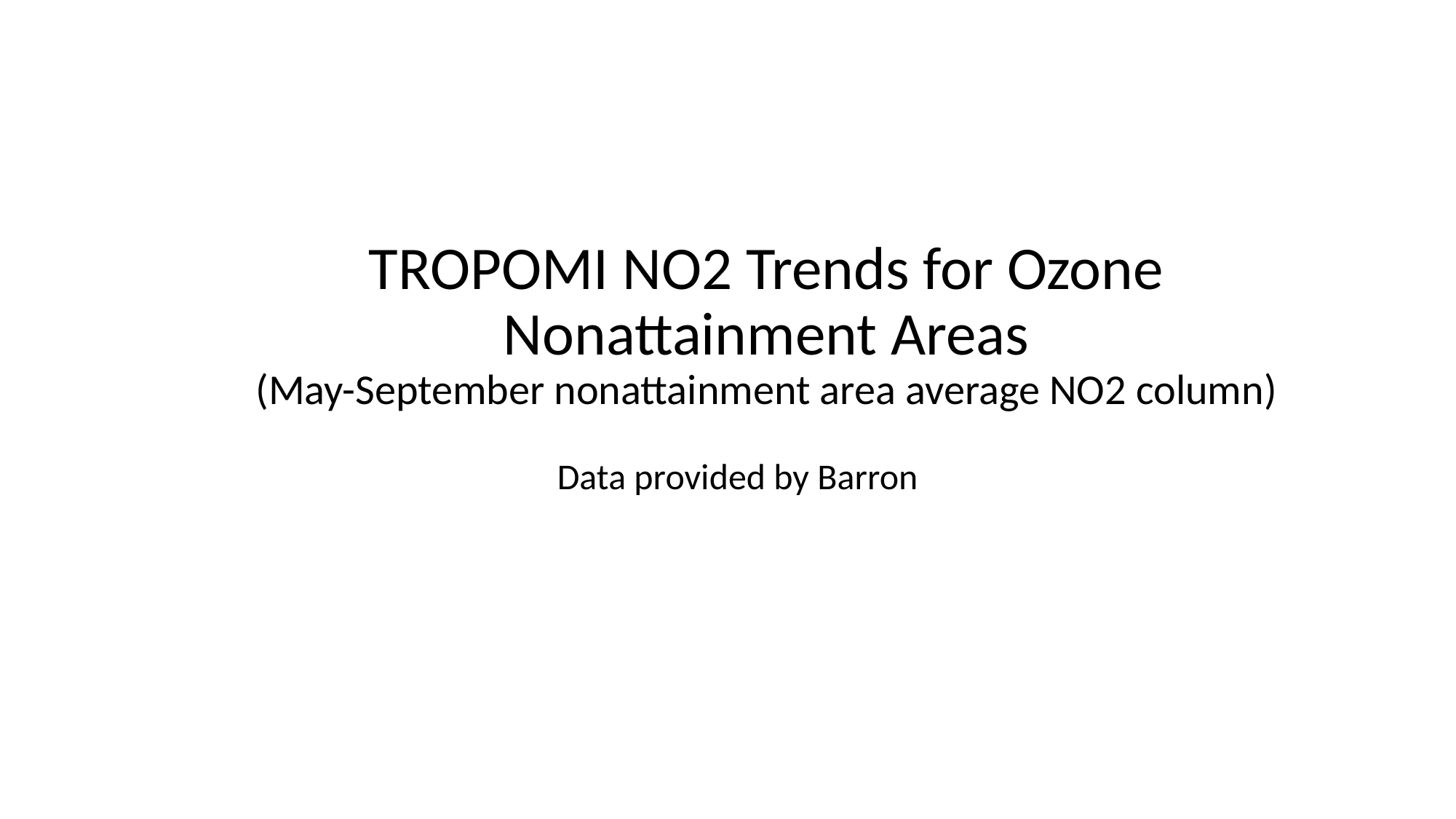

# TROPOMI NO2 Trends for Ozone Nonattainment Areas (May-September nonattainment area average NO2 column)
Data provided by Barron